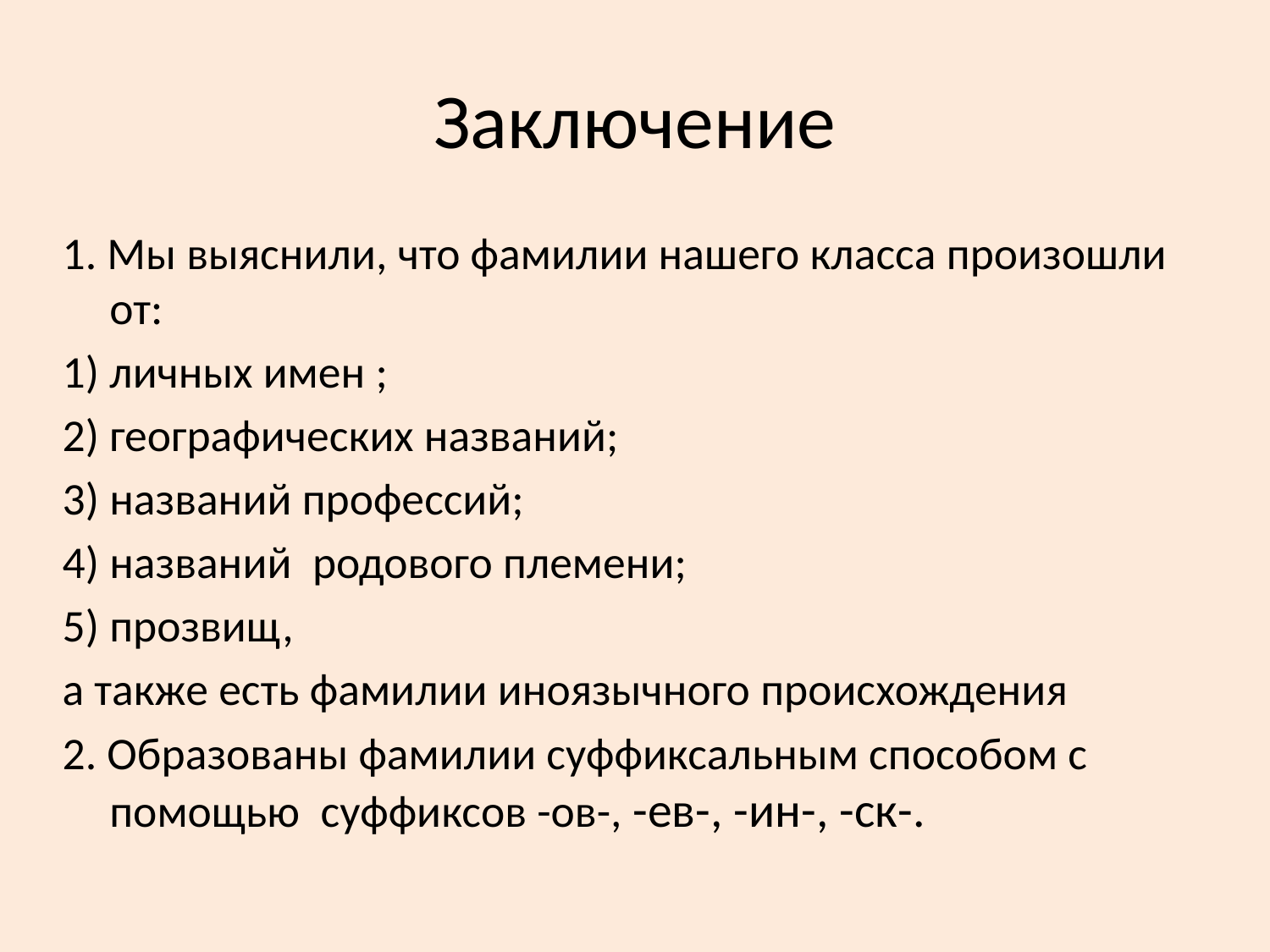

# Заключение
1. Мы выяснили, что фамилии нашего класса произошли от:
1) личных имен ;
2) географических названий;
3) названий профессий;
4) названий  родового племени;
5) прозвищ,
а также есть фамилии иноязычного происхождения
2. Образованы фамилии суффиксальным способом с помощью  суффиксов -ов-, -ев-, -ин-, -ск-.